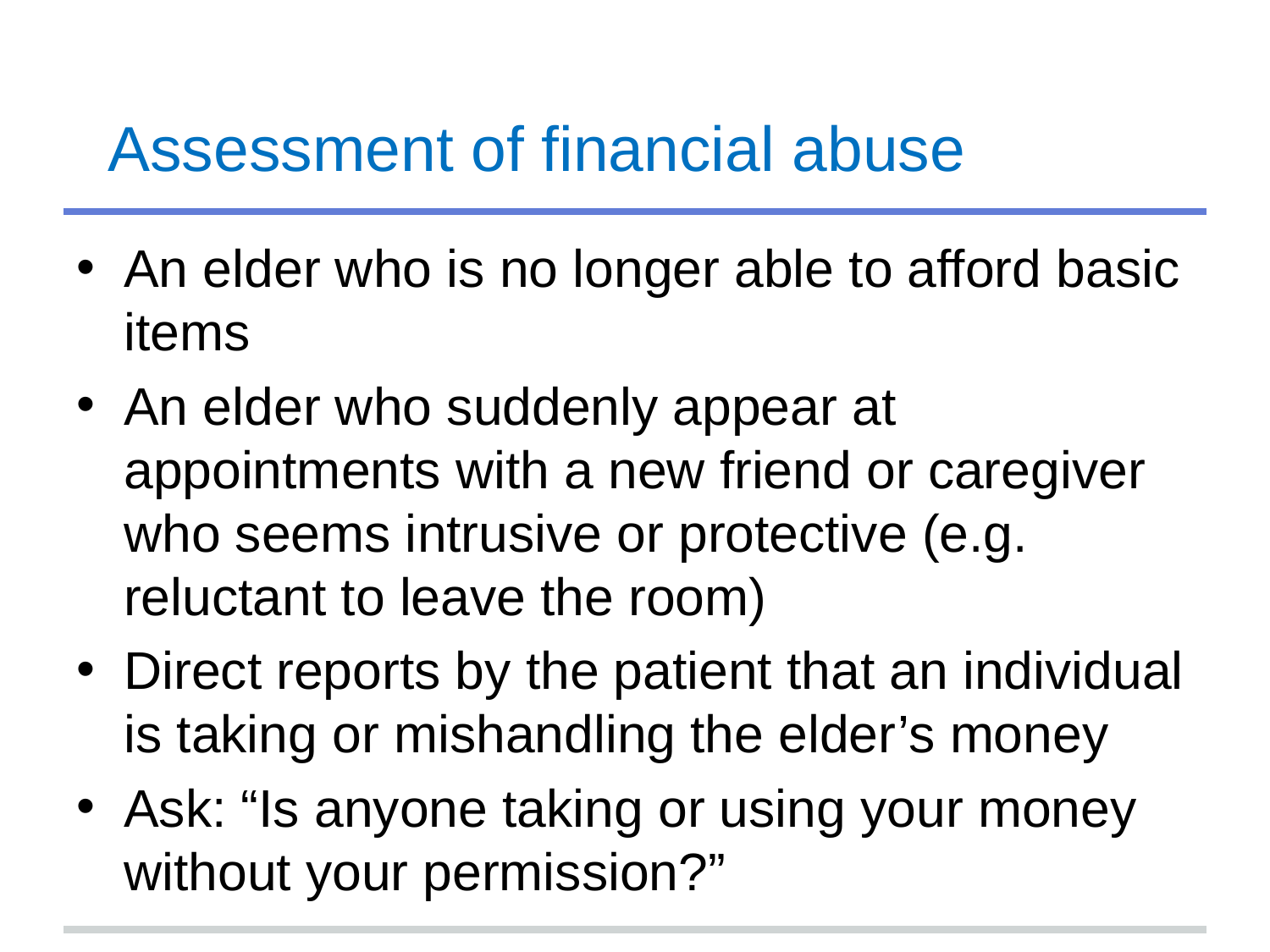

# Assessment of financial abuse
An elder who is no longer able to afford basic items
An elder who suddenly appear at appointments with a new friend or caregiver who seems intrusive or protective (e.g.  reluctant to leave the room)
Direct reports by the patient that an individual is taking or mishandling the elder’s money
Ask: “Is anyone taking or using your money without your permission?”